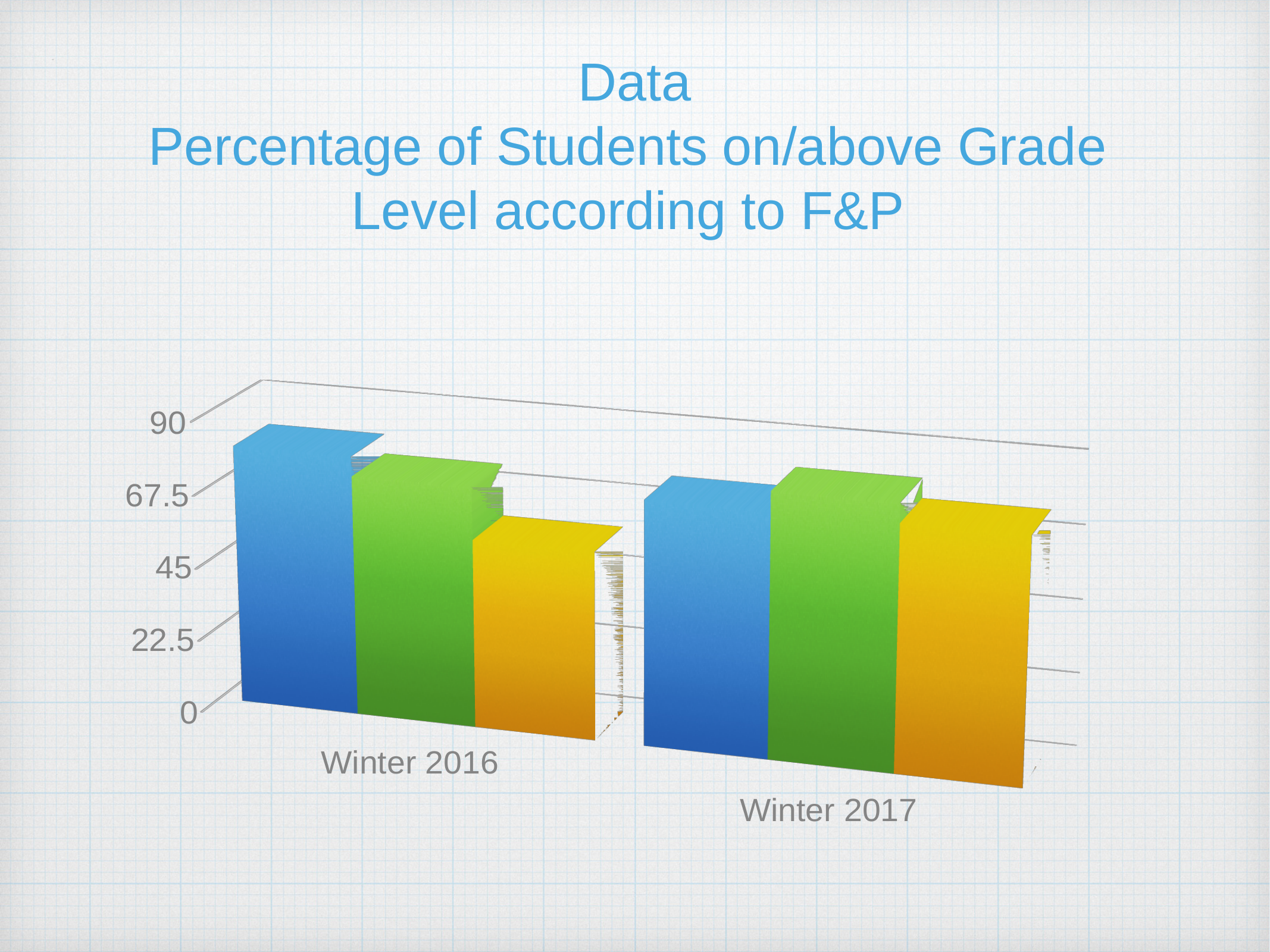

# Data
Percentage of Students on/above Grade
Level according to F&P

[unsupported chart]